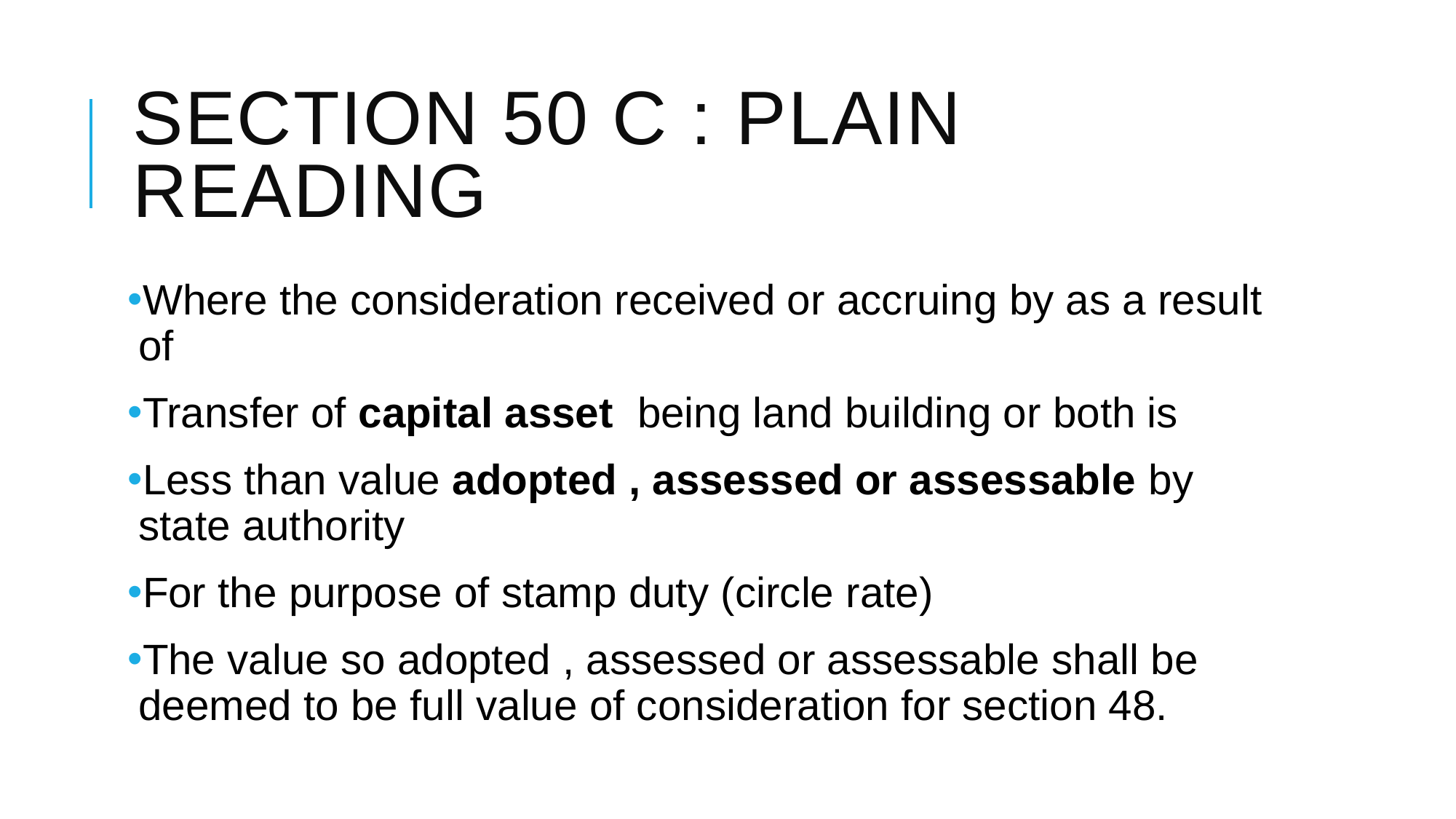

# Section 50 C : plain reading
Where the consideration received or accruing by as a result of
Transfer of capital asset  being land building or both is
Less than value adopted , assessed or assessable by state authority
For the purpose of stamp duty (circle rate)
The value so adopted , assessed or assessable shall be deemed to be full value of consideration for section 48.